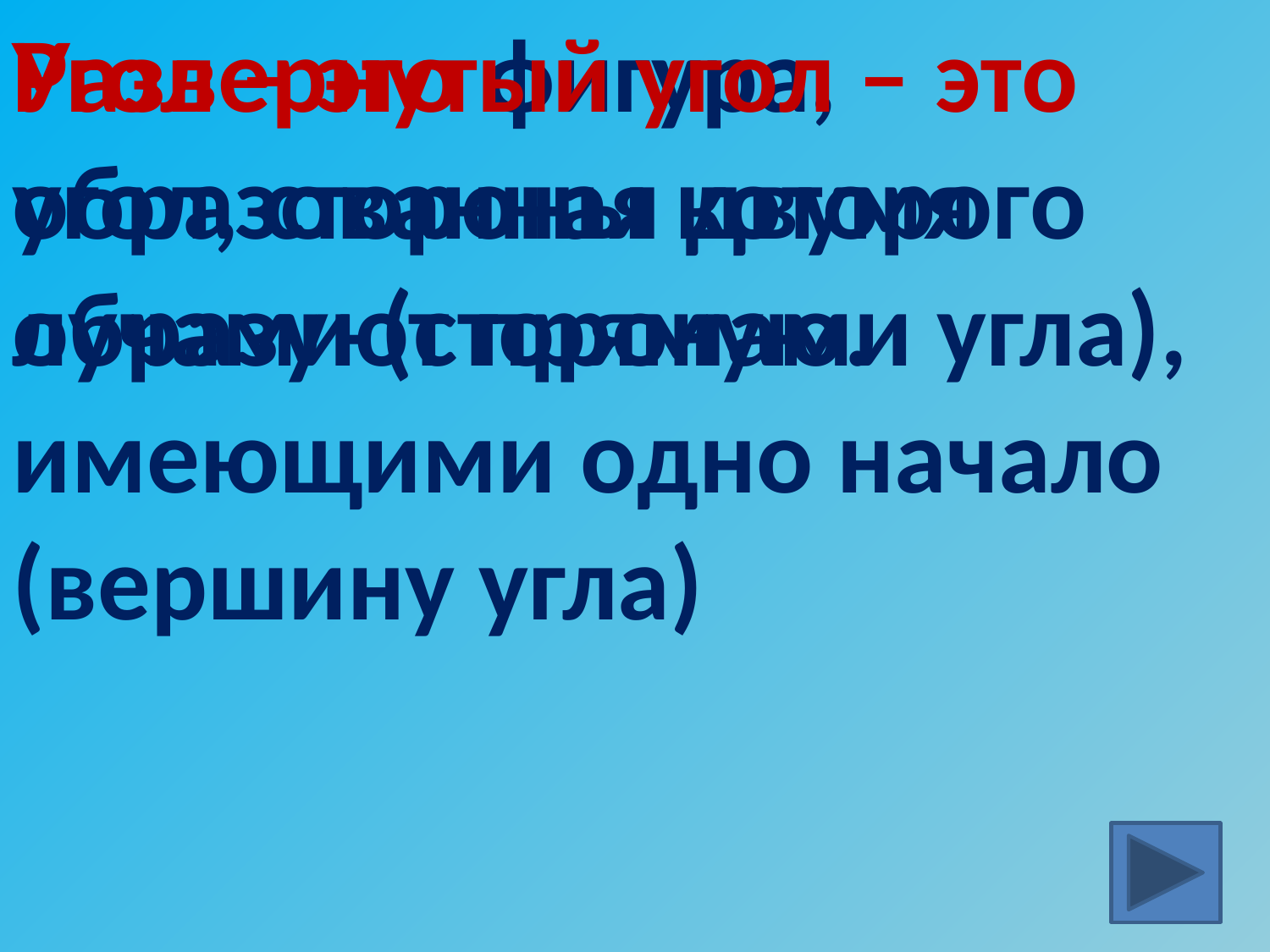

Развернутый угол – это угол, стороны которого образуют прямую.
Угол – это фигура, образованная двумя лучами (сторонами угла), имеющими одно начало (вершину угла)